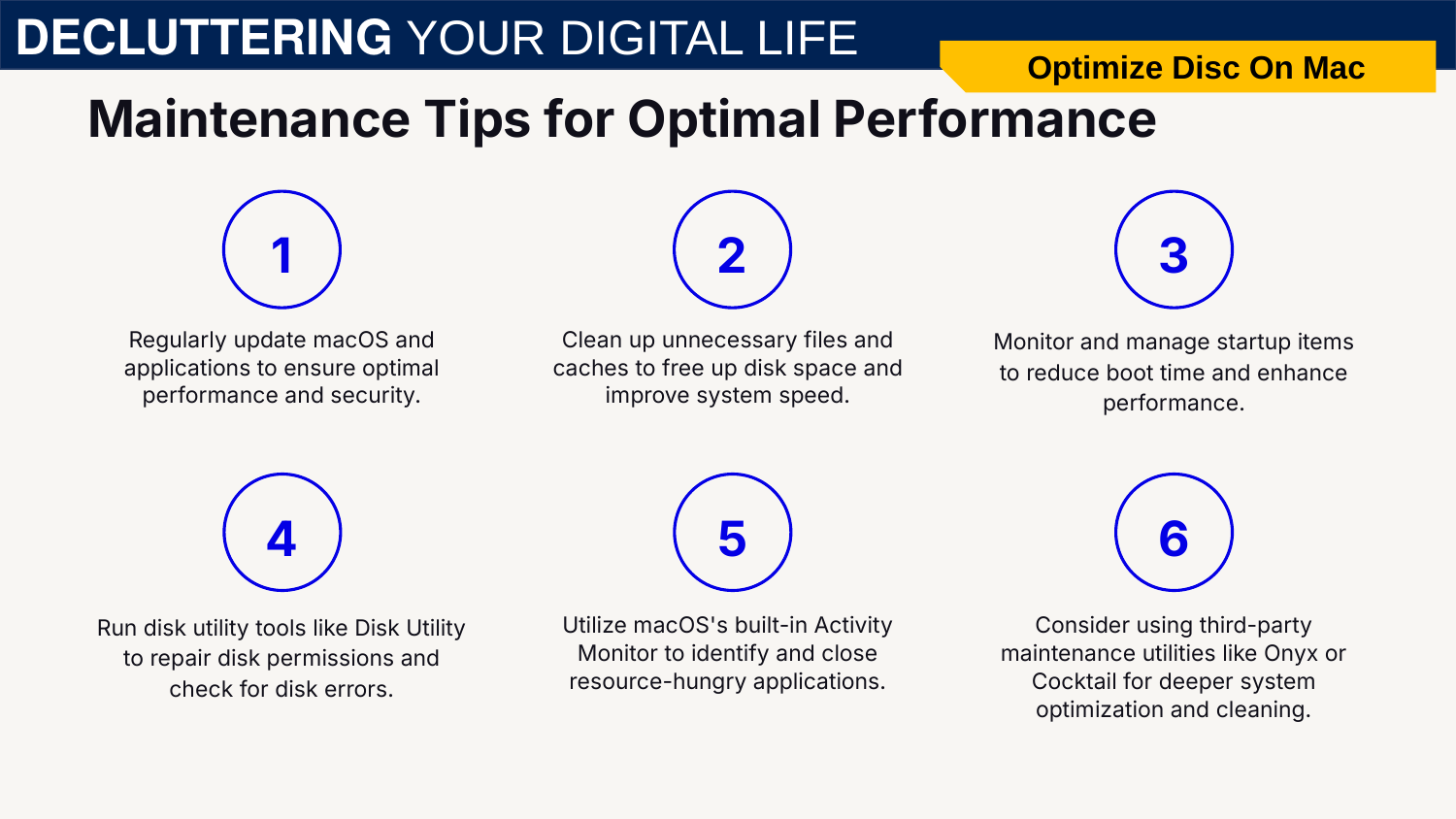

DECLUTTERING YOUR DIGITAL LIFE
Optimize Disc On Mac

# Maintenance Tips for Optimal Performance

1
2
3
Regularly update macOS and applications to ensure optimal performance and security.
Clean up unnecessary files and caches to free up disk space and improve system speed.
Monitor and manage startup items to reduce boot time and enhance performance.

4
5
6
Run disk utility tools like Disk Utility to repair disk permissions and check for disk errors.
Utilize macOS's built-in Activity Monitor to identify and close resource-hungry applications.
Consider using third-party maintenance utilities like Onyx or Cocktail for deeper system optimization and cleaning.